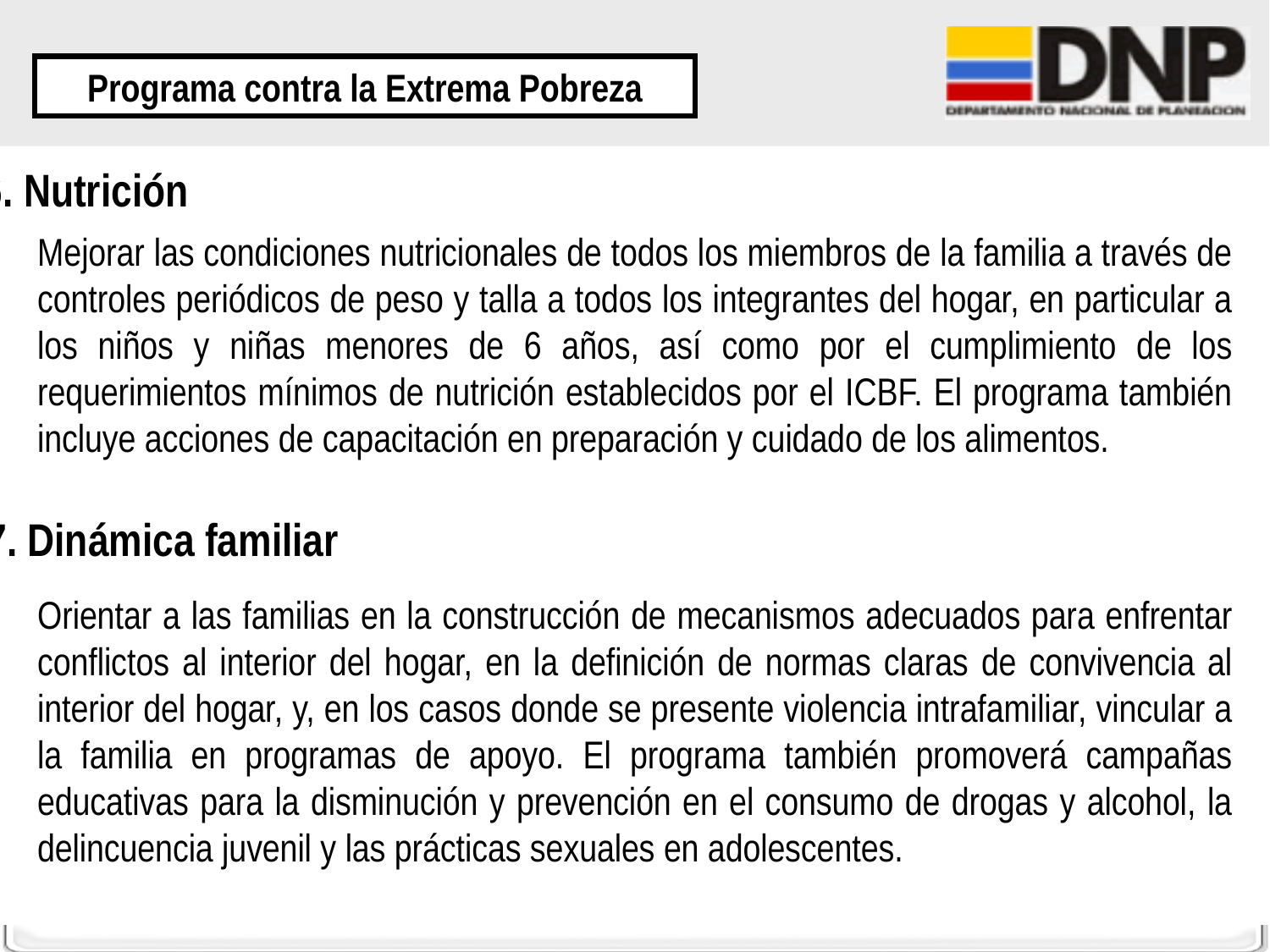

Programa contra la Extrema Pobreza
6. Nutrición
Mejorar las condiciones nutricionales de todos los miembros de la familia a través de controles periódicos de peso y talla a todos los integrantes del hogar, en particular a los niños y niñas menores de 6 años, así como por el cumplimiento de los requerimientos mínimos de nutrición establecidos por el ICBF. El programa también incluye acciones de capacitación en preparación y cuidado de los alimentos.
7. Dinámica familiar
Orientar a las familias en la construcción de mecanismos adecuados para enfrentar conflictos al interior del hogar, en la definición de normas claras de convivencia al interior del hogar, y, en los casos donde se presente violencia intrafamiliar, vincular a la familia en programas de apoyo. El programa también promoverá campañas educativas para la disminución y prevención en el consumo de drogas y alcohol, la delincuencia juvenil y las prácticas sexuales en adolescentes.